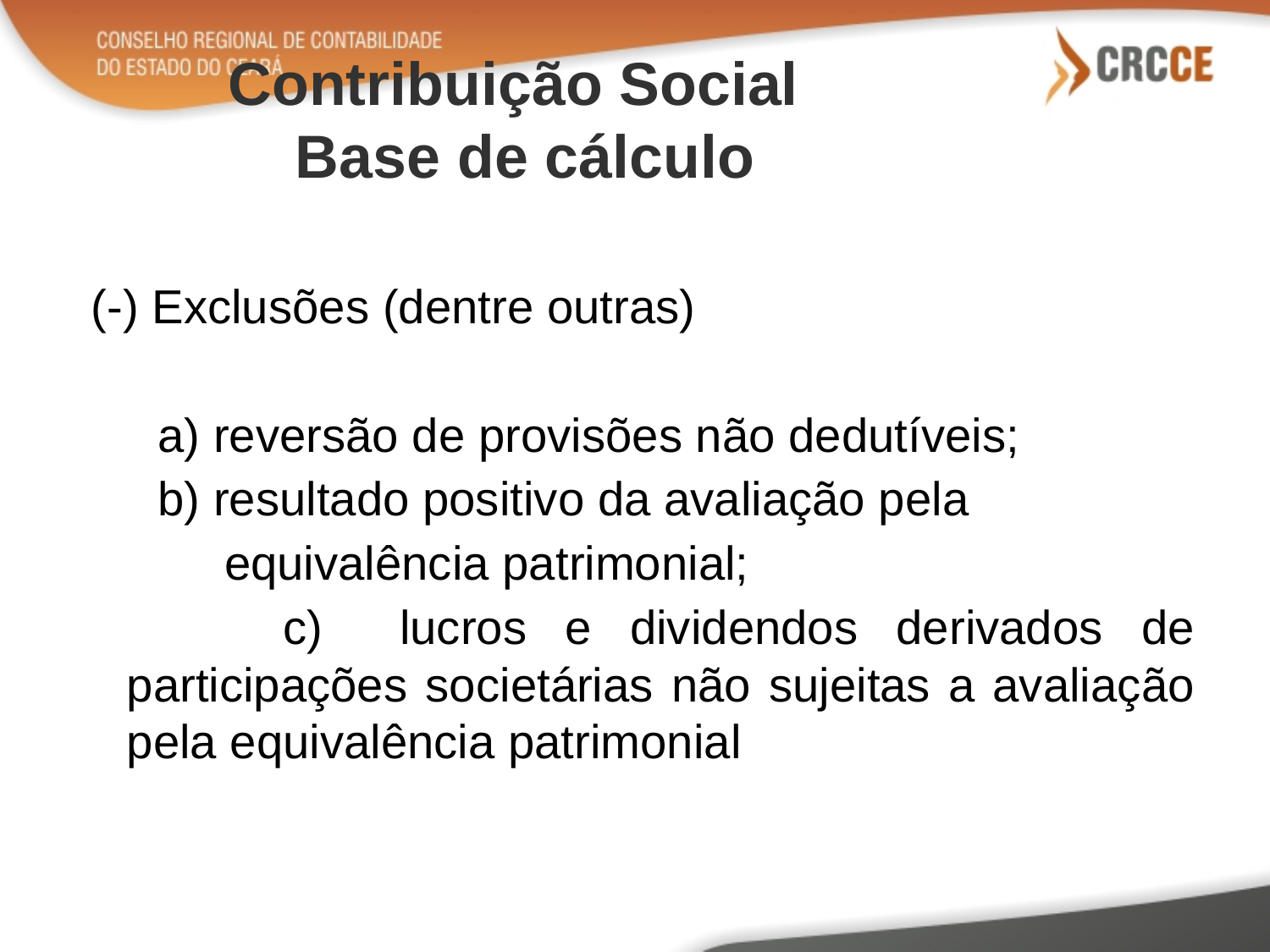

# Contribuição Social Base de cálculo

(-) Exclusões (dentre outras)

     a) reversão de provisões não dedutíveis;
     b) resultado positivo da avaliação pela
          equivalência patrimonial;
     c)  lucros e dividendos derivados de participações societárias não sujeitas a avaliação pela equivalência patrimonial